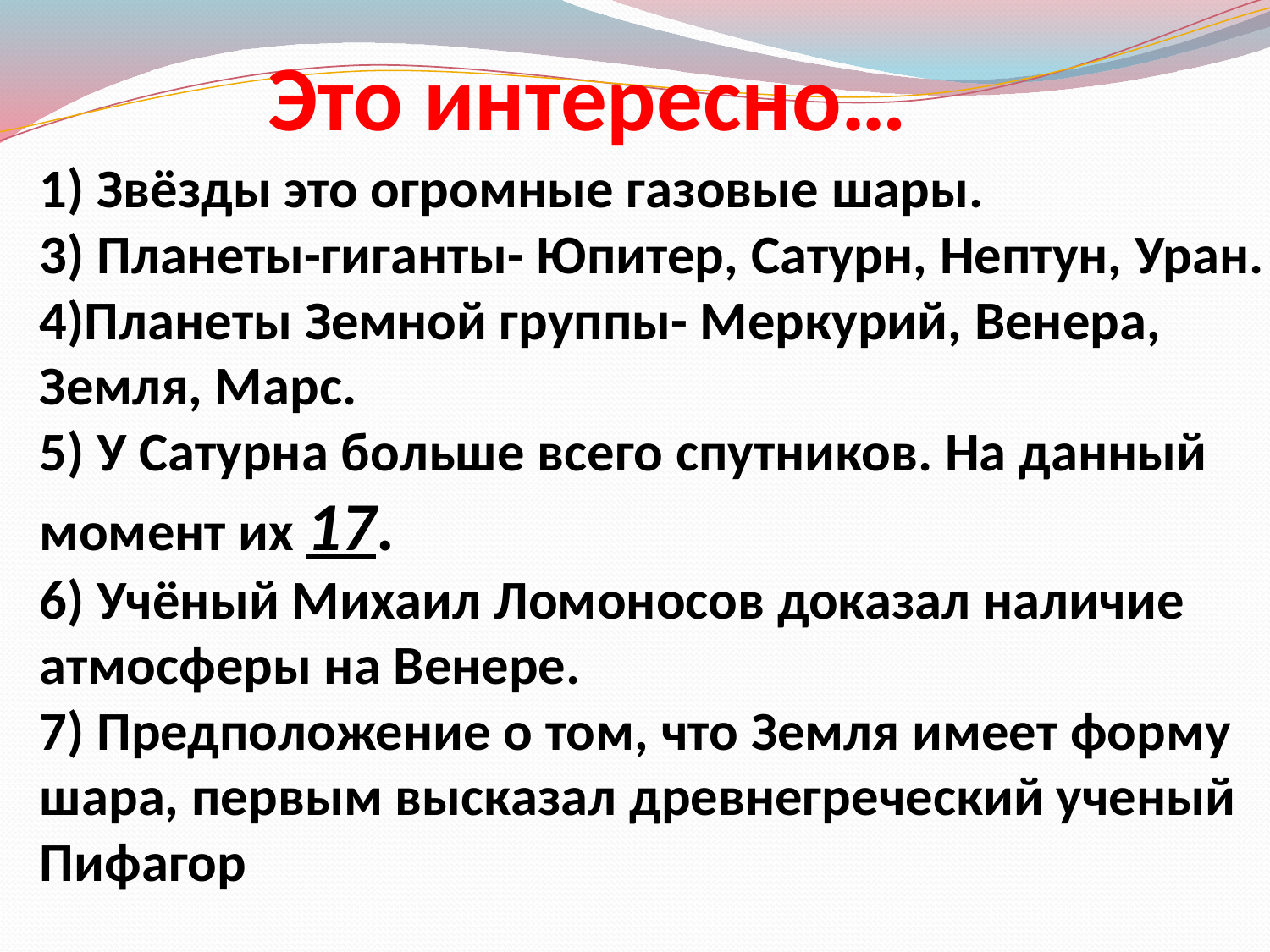

# Это интересно… 1) Звёзды это огромные газовые шары. 3) Планеты-гиганты- Юпитер, Сатурн, Нептун, Уран. 4)Планеты Земной группы- Меркурий, Венера, Земля, Марс. 5) У Сатурна больше всего спутников. На данный момент их 17. 6) Учёный Михаил Ломоносов доказал наличие атмосферы на Венере. 7) Предположение о том, что Земля имеет форму шара, первым высказал древнегреческий ученый Пифагор